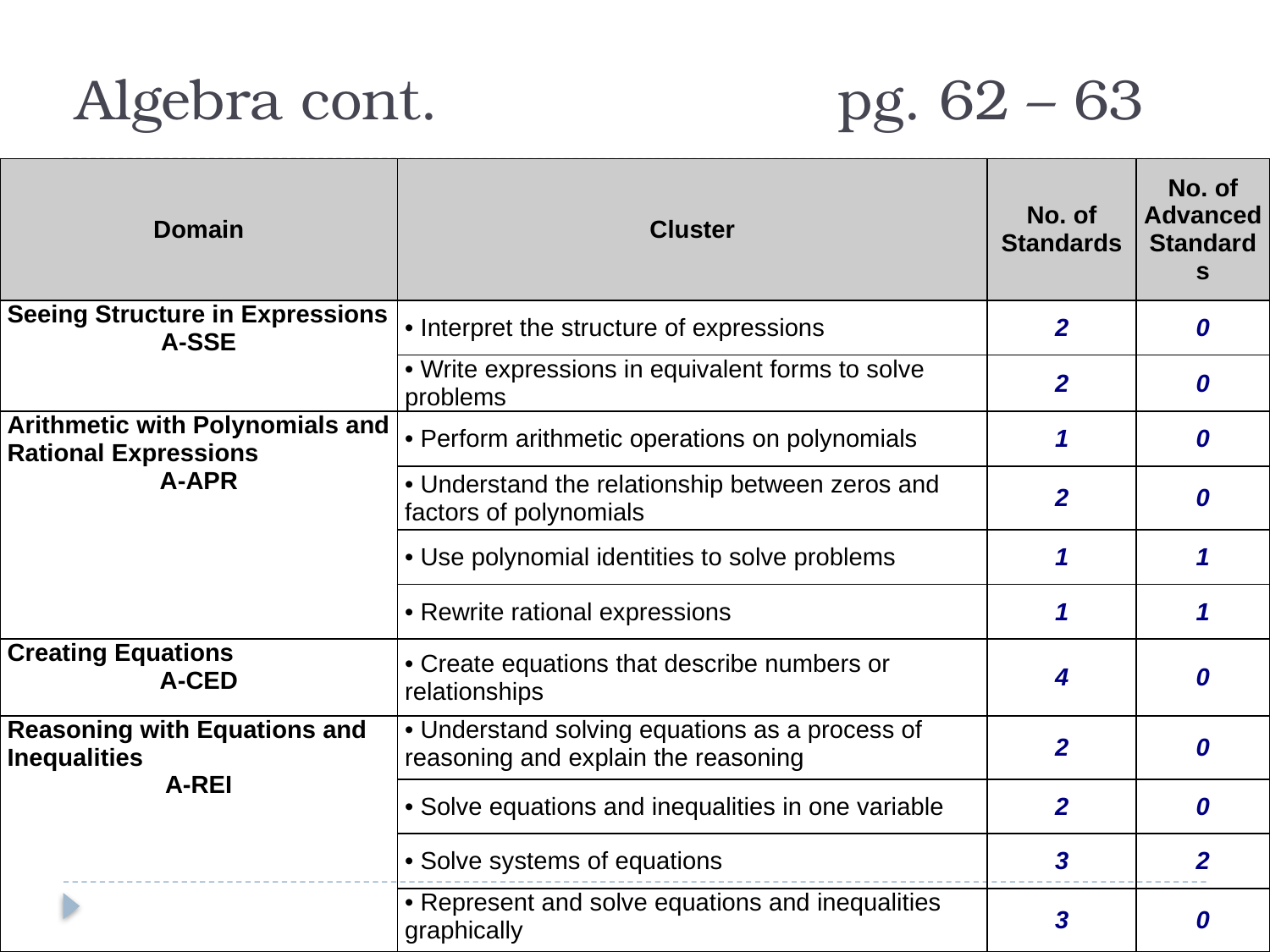

# Algebra cont.				pg. 62 – 63
| Domain | Cluster | No. of Standards | No. of Advanced Standards |
| --- | --- | --- | --- |
| Seeing Structure in Expressions A-SSE | • Interpret the structure of expressions | 2 | 0 |
|  | • Write expressions in equivalent forms to solve problems | 2 | 0 |
| Arithmetic with Polynomials and Rational Expressions A-APR | • Perform arithmetic operations on polynomials | 1 | 0 |
|  | • Understand the relationship between zeros and factors of polynomials | 2 | 0 |
|  | • Use polynomial identities to solve problems | 1 | 1 |
|  | • Rewrite rational expressions | 1 | 1 |
| Creating Equations A-CED | • Create equations that describe numbers or relationships | 4 | 0 |
| Reasoning with Equations and Inequalities A-REI | • Understand solving equations as a process of reasoning and explain the reasoning | 2 | 0 |
|  | • Solve equations and inequalities in one variable | 2 | 0 |
|  | • Solve systems of equations | 3 | 2 |
|  | • Represent and solve equations and inequalities graphically | 3 | 0 |